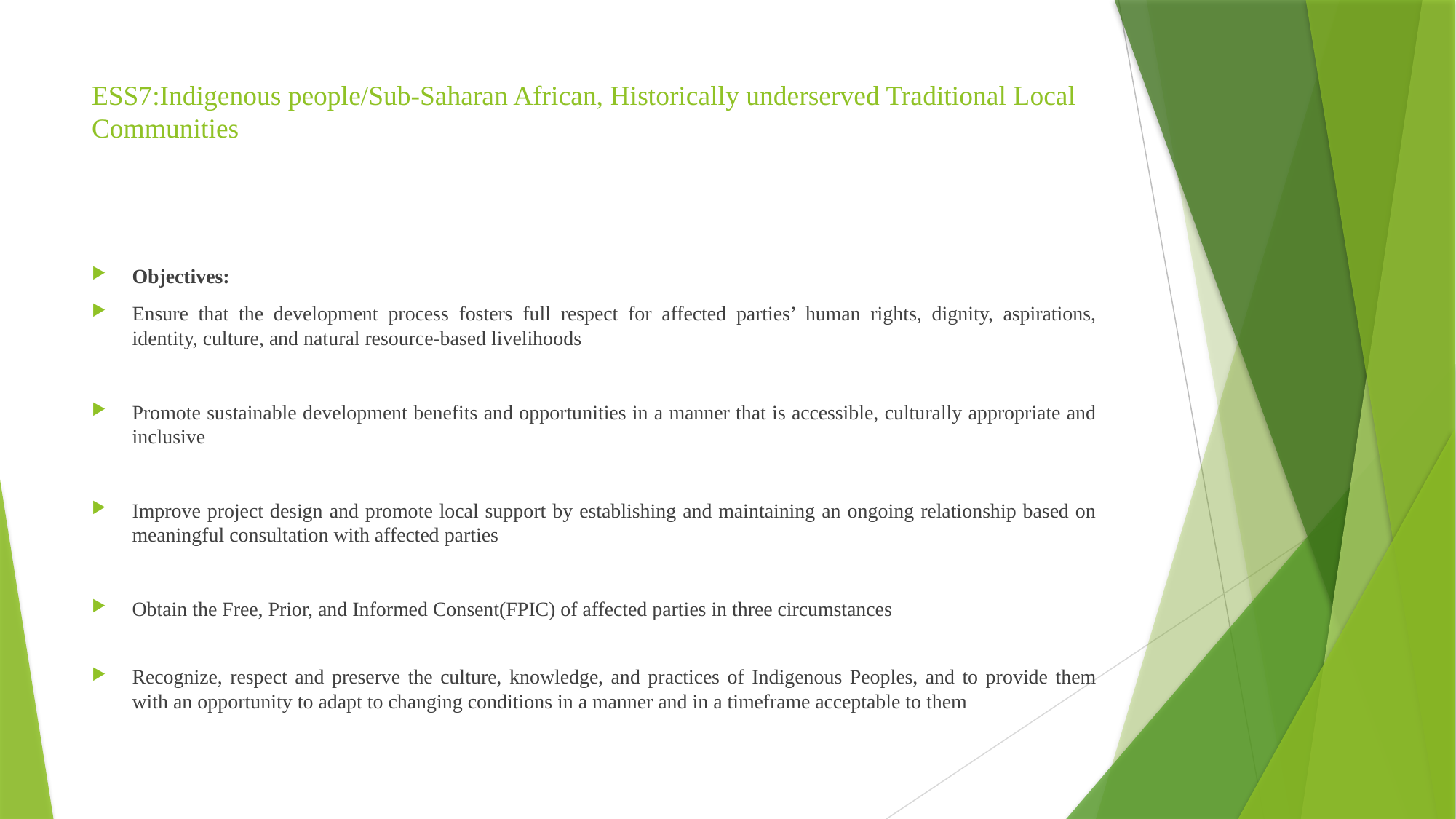

# ESS7:Indigenous people/Sub-Saharan African, Historically underserved Traditional Local Communities
Objectives:
Ensure that the development process fosters full respect for affected parties’ human rights, dignity, aspirations, identity, culture, and natural resource-based livelihoods

Promote sustainable development benefits and opportunities in a manner that is accessible, culturally appropriate and inclusive

Improve project design and promote local support by establishing and maintaining an ongoing relationship based on meaningful consultation with affected parties

Obtain the Free, Prior, and Informed Consent(FPIC) of affected parties in three circumstances

Recognize, respect and preserve the culture, knowledge, and practices of Indigenous Peoples, and to provide them with an opportunity to adapt to changing conditions in a manner and in a timeframe acceptable to them